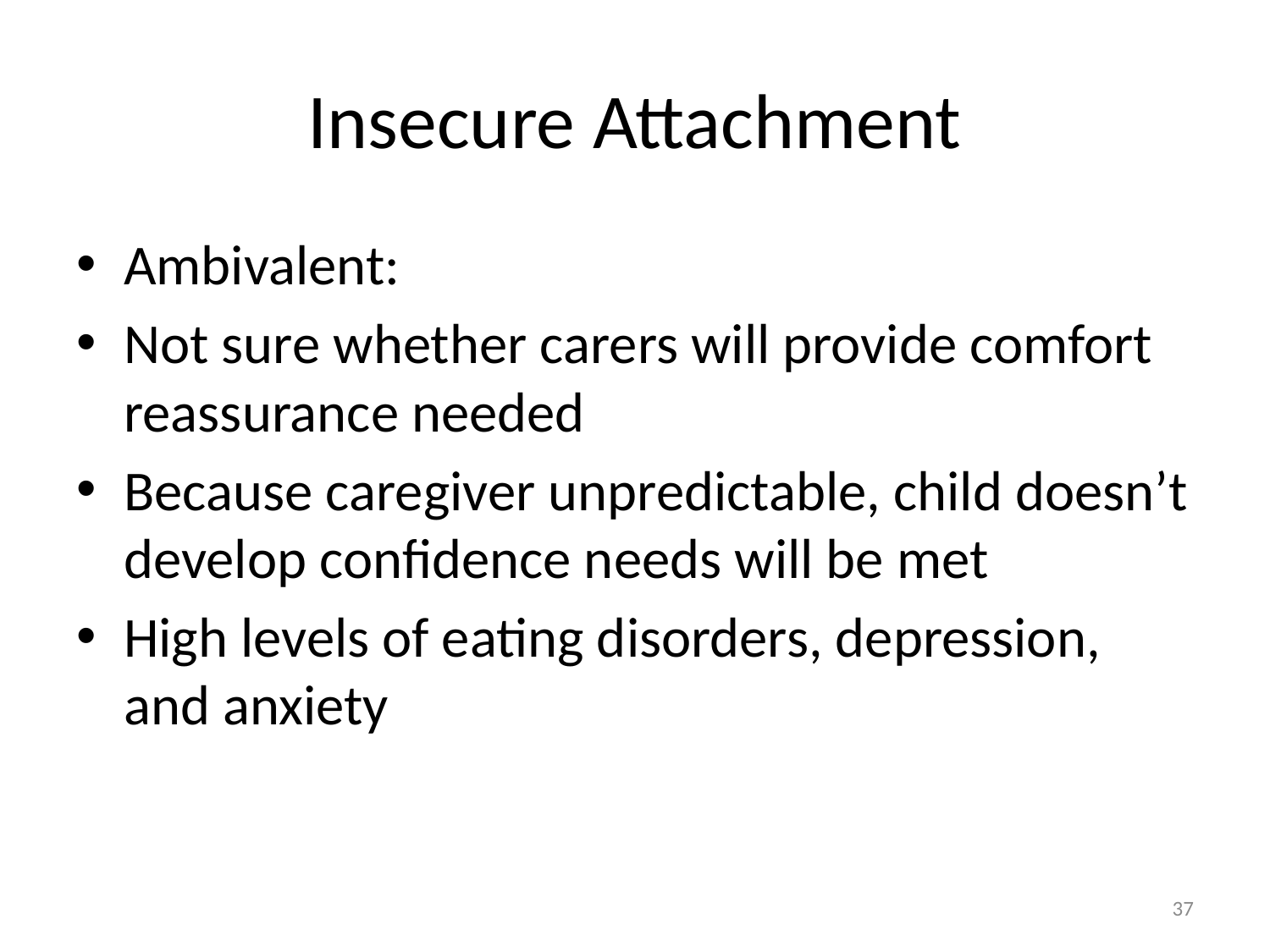

# Insecure Attachment
Ambivalent:
Not sure whether carers will provide comfort reassurance needed
Because caregiver unpredictable, child doesn’t develop confidence needs will be met
High levels of eating disorders, depression, and anxiety

37